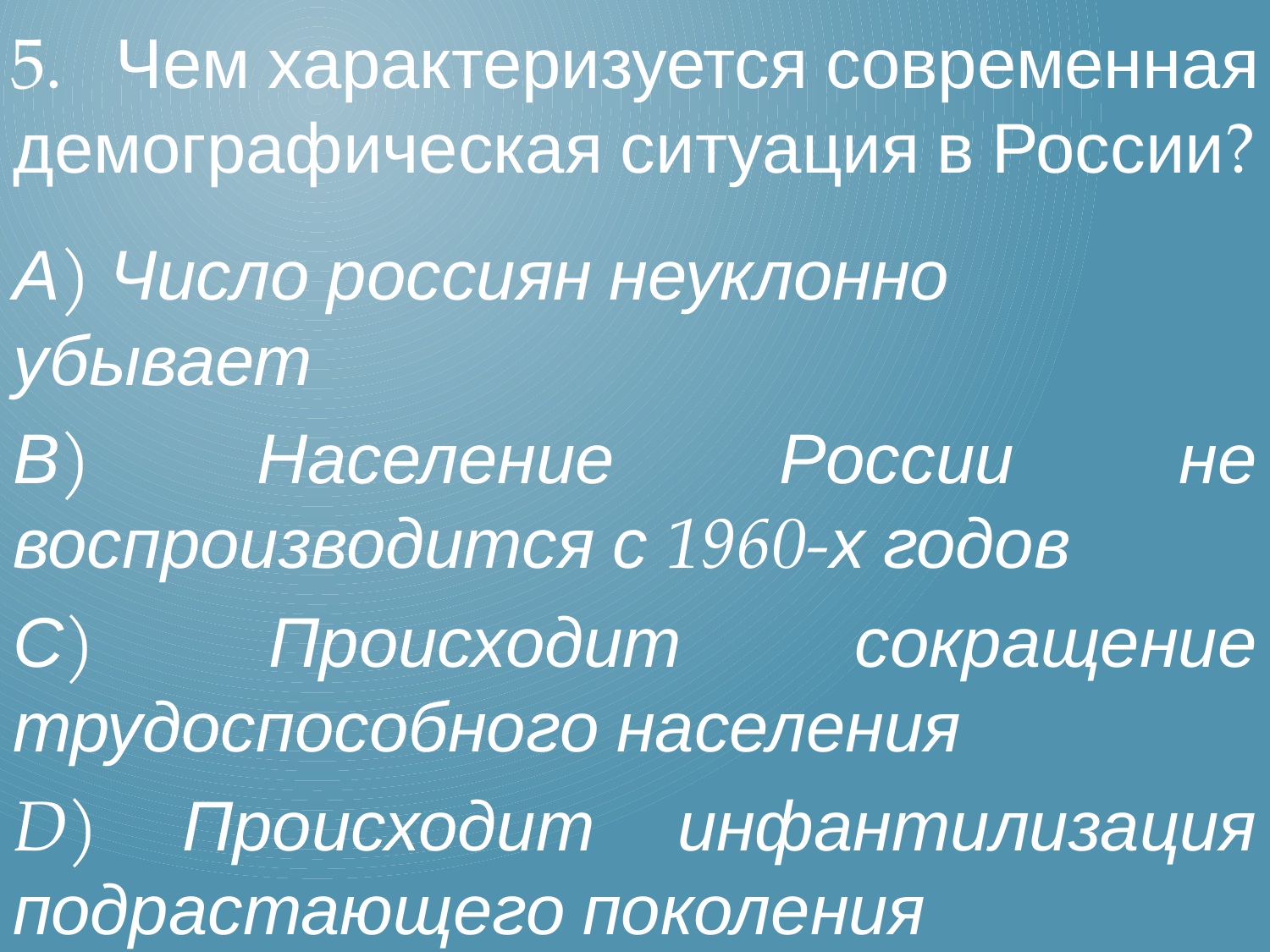

# 5.   Чем характеризуется современная демографическая ситуация в России?
А) Число россиян неуклонно убывает
В) Население России не воспроизводится с 1960-х годов
С) Происходит сокращение трудоспособного населения
D) Происходит инфантилизация подрастающего поколения